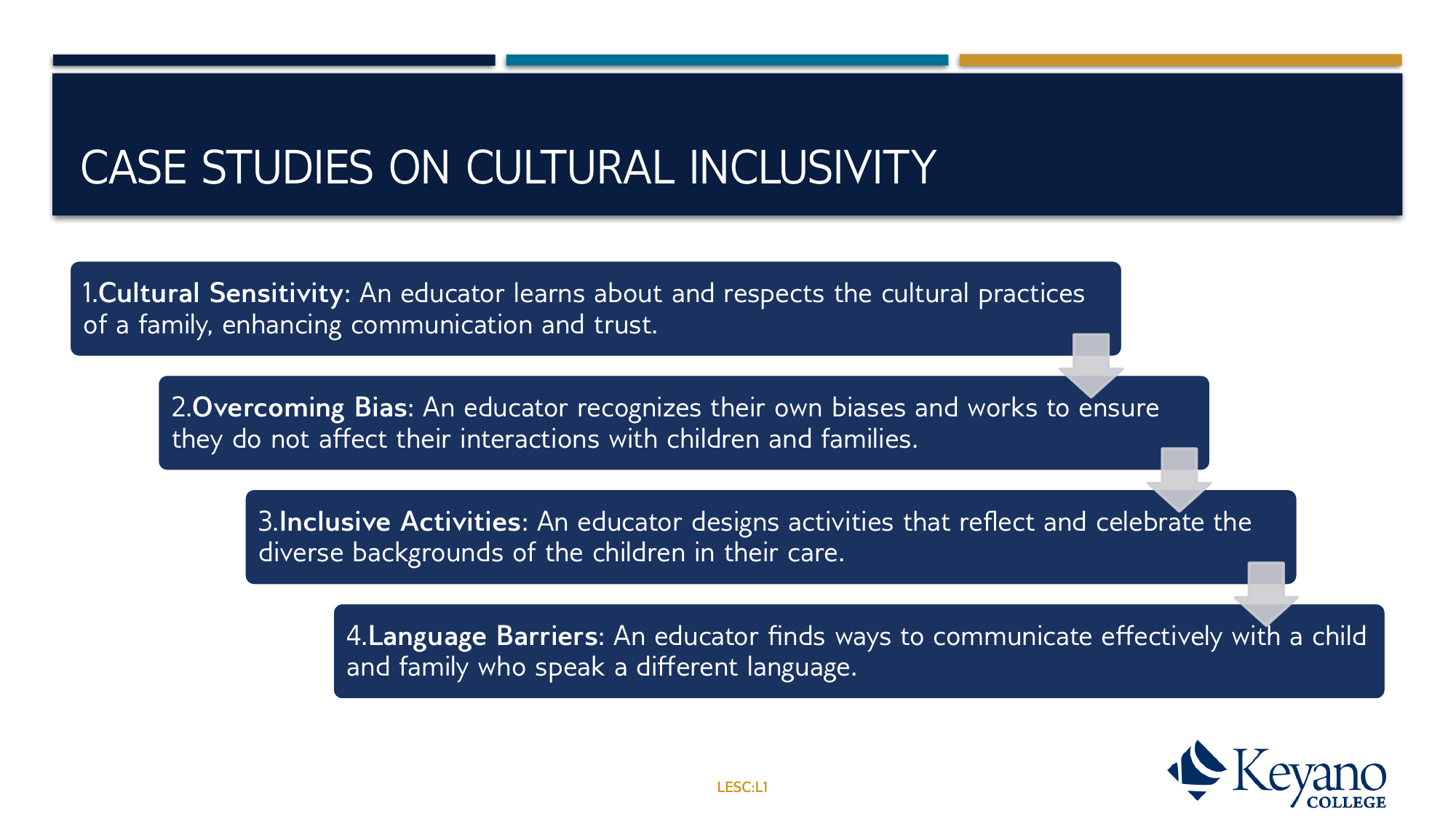

# Case Studies on Cultural Inclusivity
1.Cultural Sensitivity: An educator learns about and respects the cultural practices of a family, enhancing communication and trust.
2.Overcoming Bias: An educator recognizes their own biases and works to ensure they do not affect their interactions with children and families.
3.Inclusive Activities: An educator designs activities that reflect and celebrate the diverse backgrounds of the children in their care.
4.Language Barriers: An educator finds ways to communicate effectively with a child and family who speak a different language.

LESC:L1